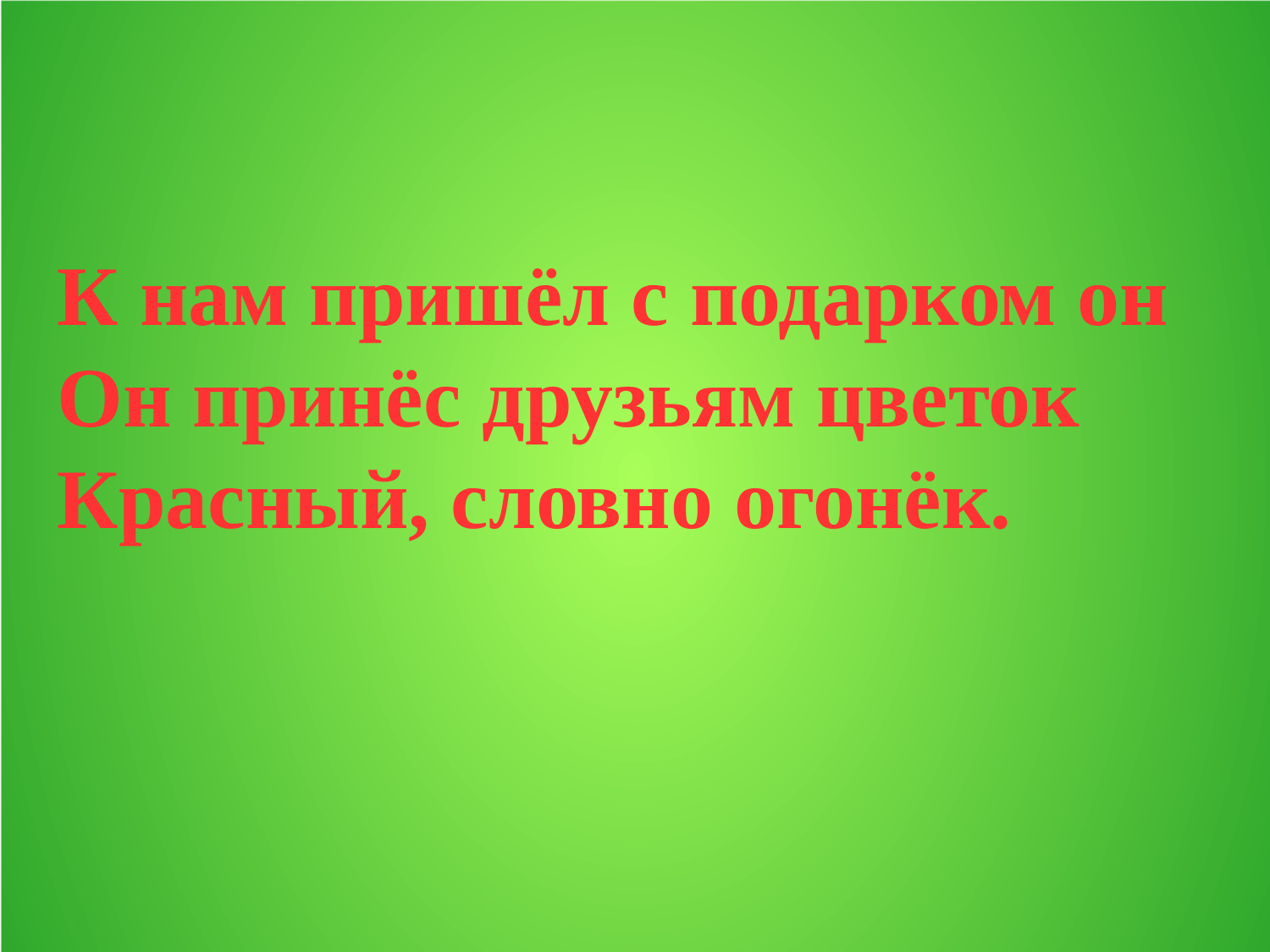

К нам пришёл с подарком он
Он принёс друзьям цветок
Красный, словно огонёк.